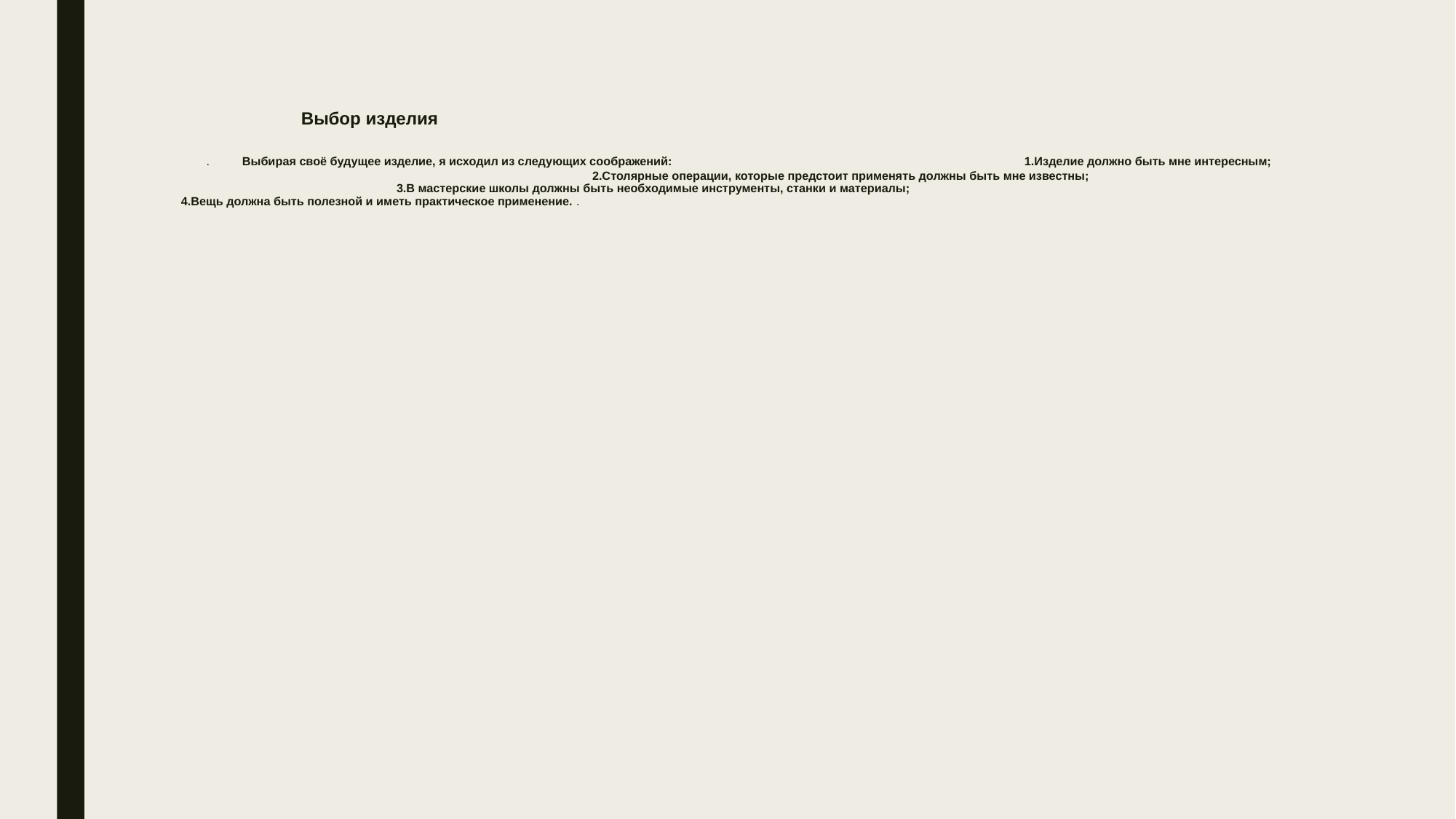

# Выбор изделия   .          Выбирая своё будущее изделие, я исходил из следующих соображений:                                                                                                            1.Изделие должно быть мне интересным;                                                                                                                                        2.Столярные операции, которые предстоит применять должны быть мне известны;                                                                                                                                    3.В мастерские школы должны быть необходимые инструменты, станки и материалы;                                                                                                                         4.Вещь должна быть полезной и иметь практическое применение. .